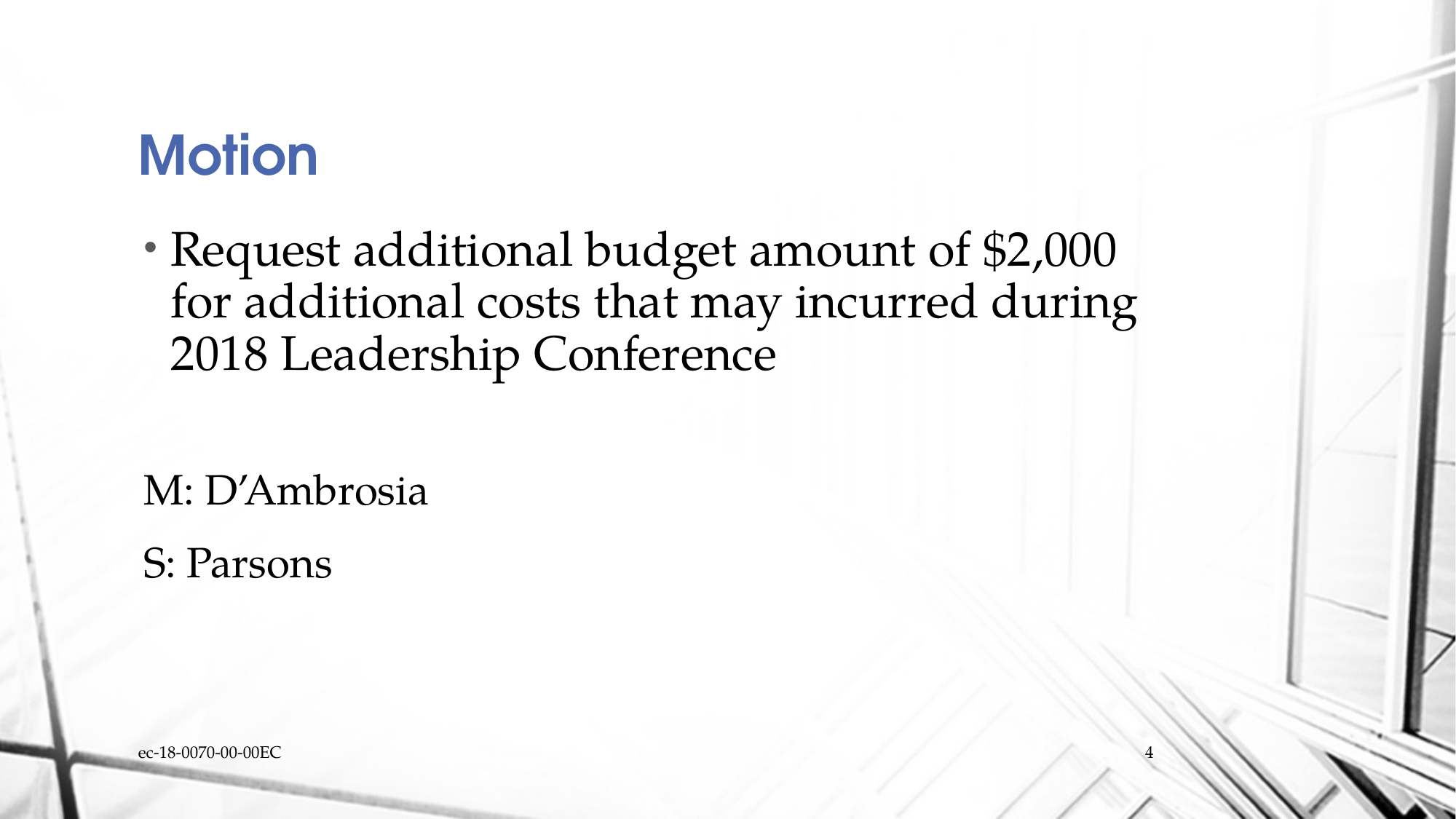

# Motion
Request additional budget amount of $2,000 for additional costs that may incurred during 2018 Leadership Conference

M: D’Ambrosia
S: Parsons
ec-18-0070-00-00EC
4